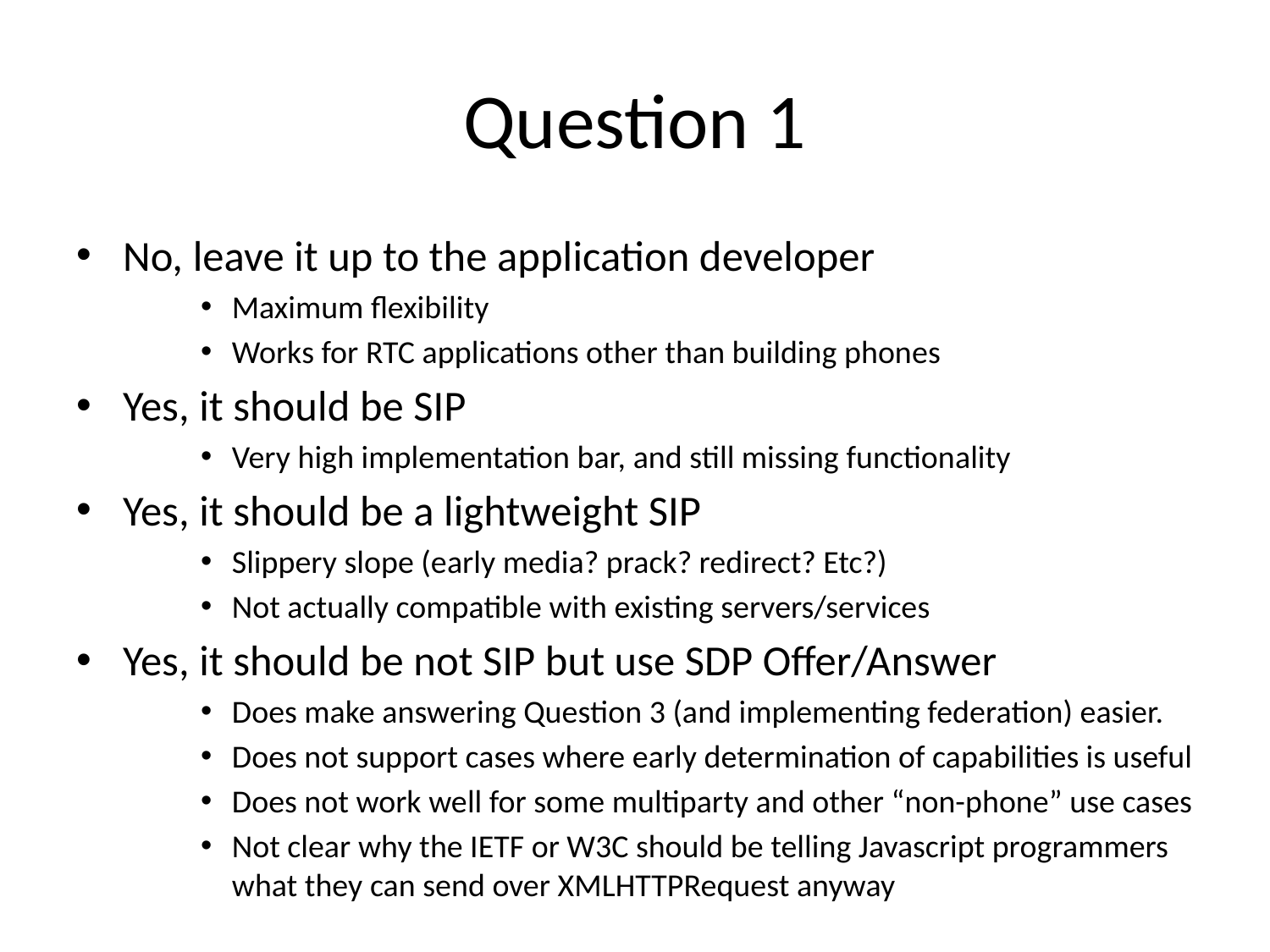

# Question 1
No, leave it up to the application developer
Maximum flexibility
Works for RTC applications other than building phones
Yes, it should be SIP
Very high implementation bar, and still missing functionality
Yes, it should be a lightweight SIP
Slippery slope (early media? prack? redirect? Etc?)
Not actually compatible with existing servers/services
Yes, it should be not SIP but use SDP Offer/Answer
Does make answering Question 3 (and implementing federation) easier.
Does not support cases where early determination of capabilities is useful
Does not work well for some multiparty and other “non-phone” use cases
Not clear why the IETF or W3C should be telling Javascript programmers what they can send over XMLHTTPRequest anyway